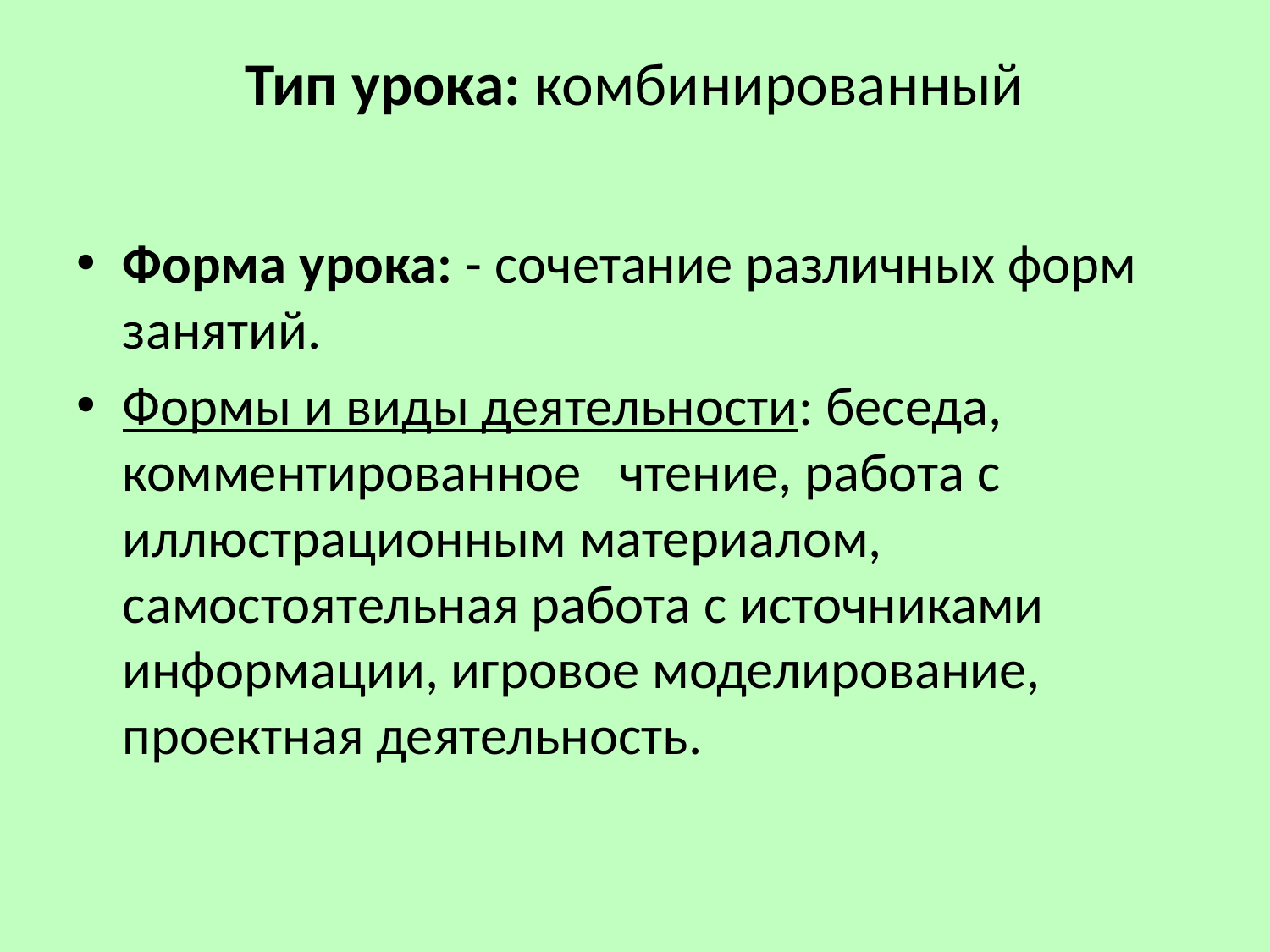

# Тип урока: комбинированный
Форма урока: - сочетание различных форм занятий.
Формы и виды деятельности: беседа, комментированное   чтение, работа с иллюстрационным материалом, самостоятельная работа с источниками информации, игровое моделирование, проектная деятельность.